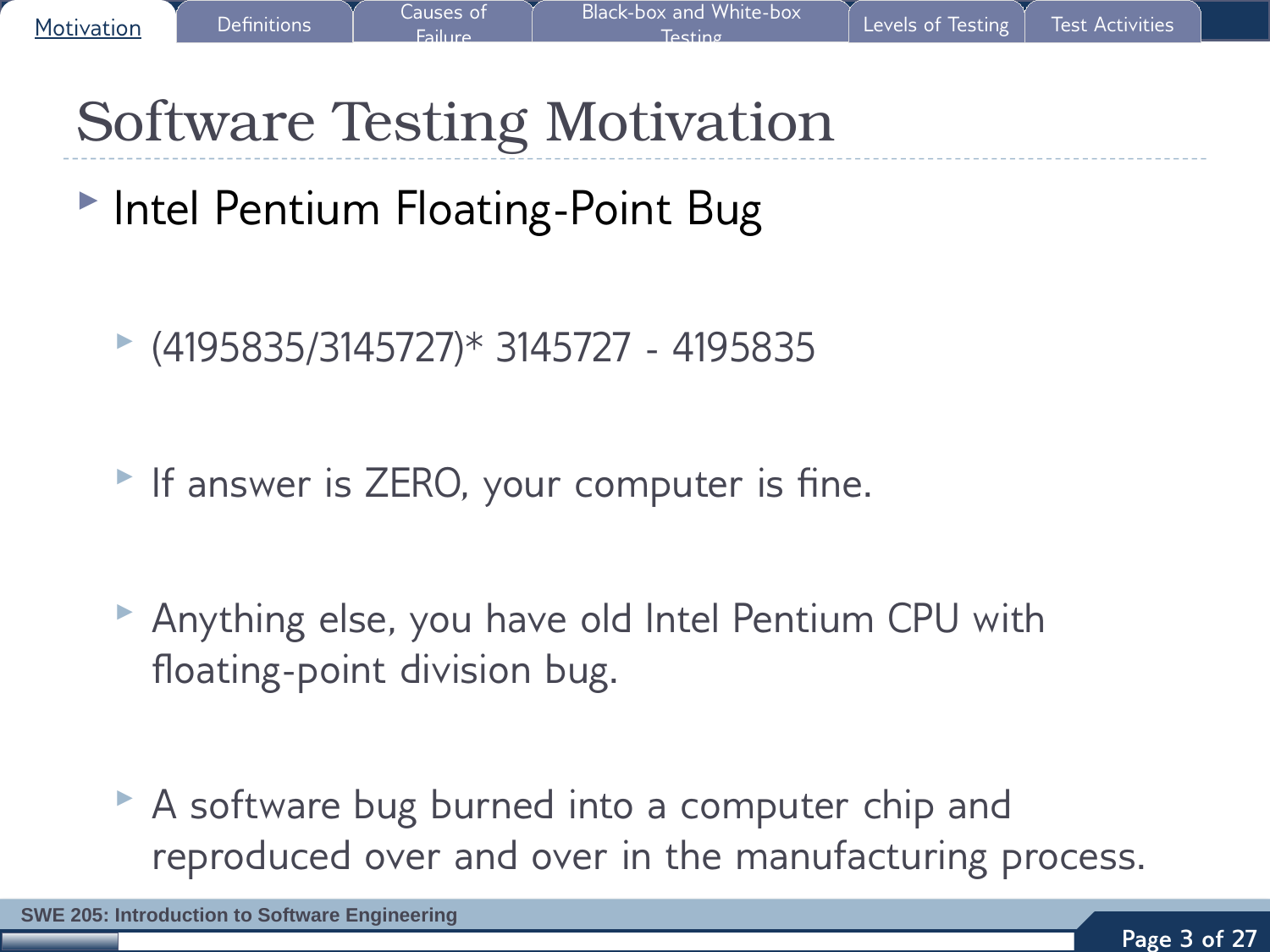

Motivation
Definitions
Causes of Failure
Black-box and White-box Testing
Levels of Testing
Test Activities
# Software Testing Motivation
Intel Pentium Floating-Point Bug

(4195835/3145727)* 3145727 - 4195835

If answer is ZERO, your computer is fine.

Anything else, you have old Intel Pentium CPU with floating-point division bug.

A software bug burned into a computer chip and reproduced over and over in the manufacturing process.
3
Page 3 of 27